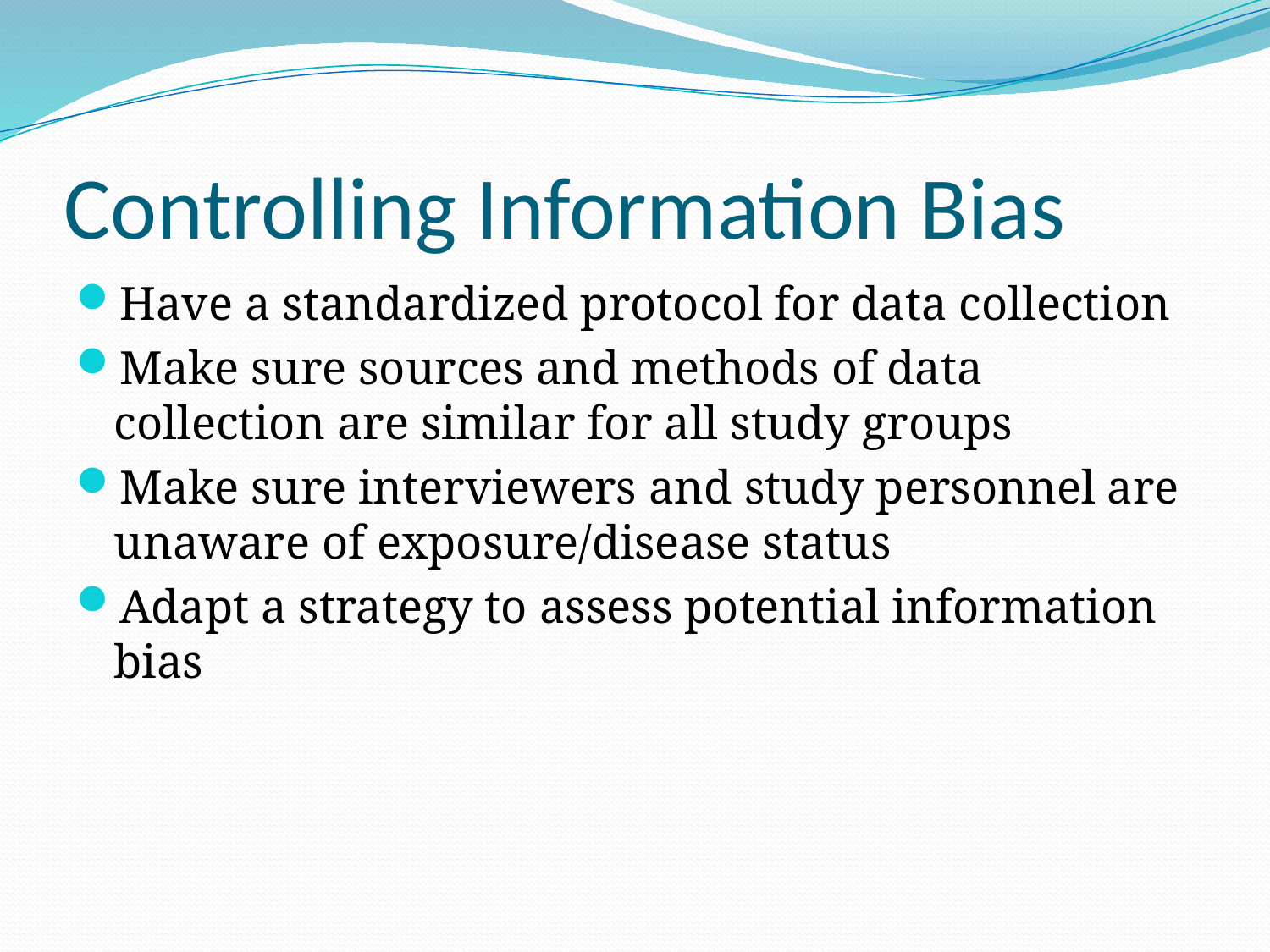

# Controlling Information Bias
Have a standardized protocol for data collection
Make sure sources and methods of data collection are similar for all study groups
Make sure interviewers and study personnel are unaware of exposure/disease status
Adapt a strategy to assess potential information bias